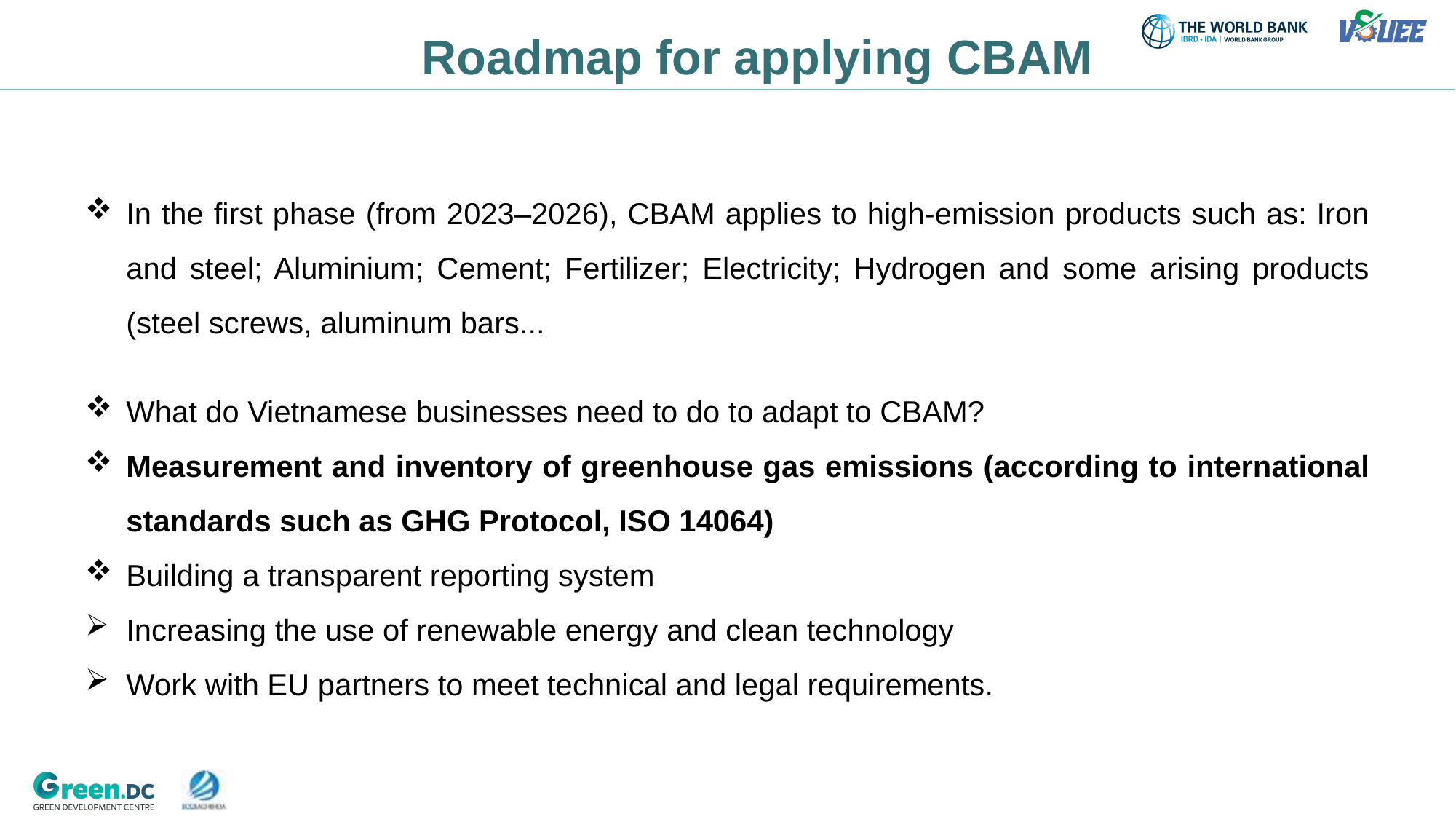

# Roadmap for applying CBAM
In the first phase (from 2023–2026), CBAM applies to high-emission products such as: Iron and steel; Aluminium; Cement; Fertilizer; Electricity; Hydrogen and some arising products (steel screws, aluminum bars...
What do Vietnamese businesses need to do to adapt to CBAM?
Measurement and inventory of greenhouse gas emissions (according to international standards such as GHG Protocol, ISO 14064)
Building a transparent reporting system
Increasing the use of renewable energy and clean technology
Work with EU partners to meet technical and legal requirements.